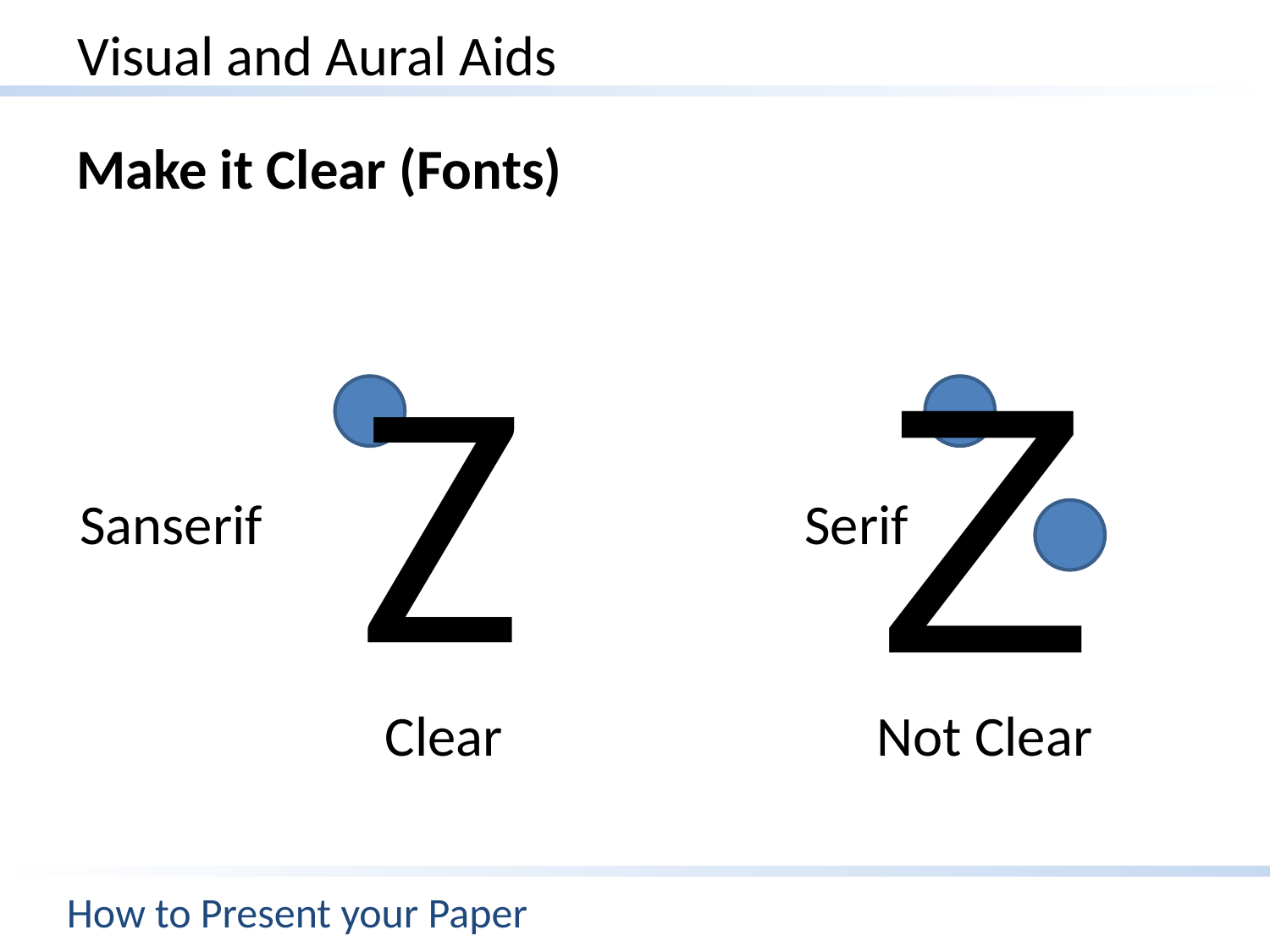

# Visual and Aural Aids

Make it Clear (Fonts)
Z
Z

Sanserif
Serif

Clear
Not Clear
How to Present your Paper